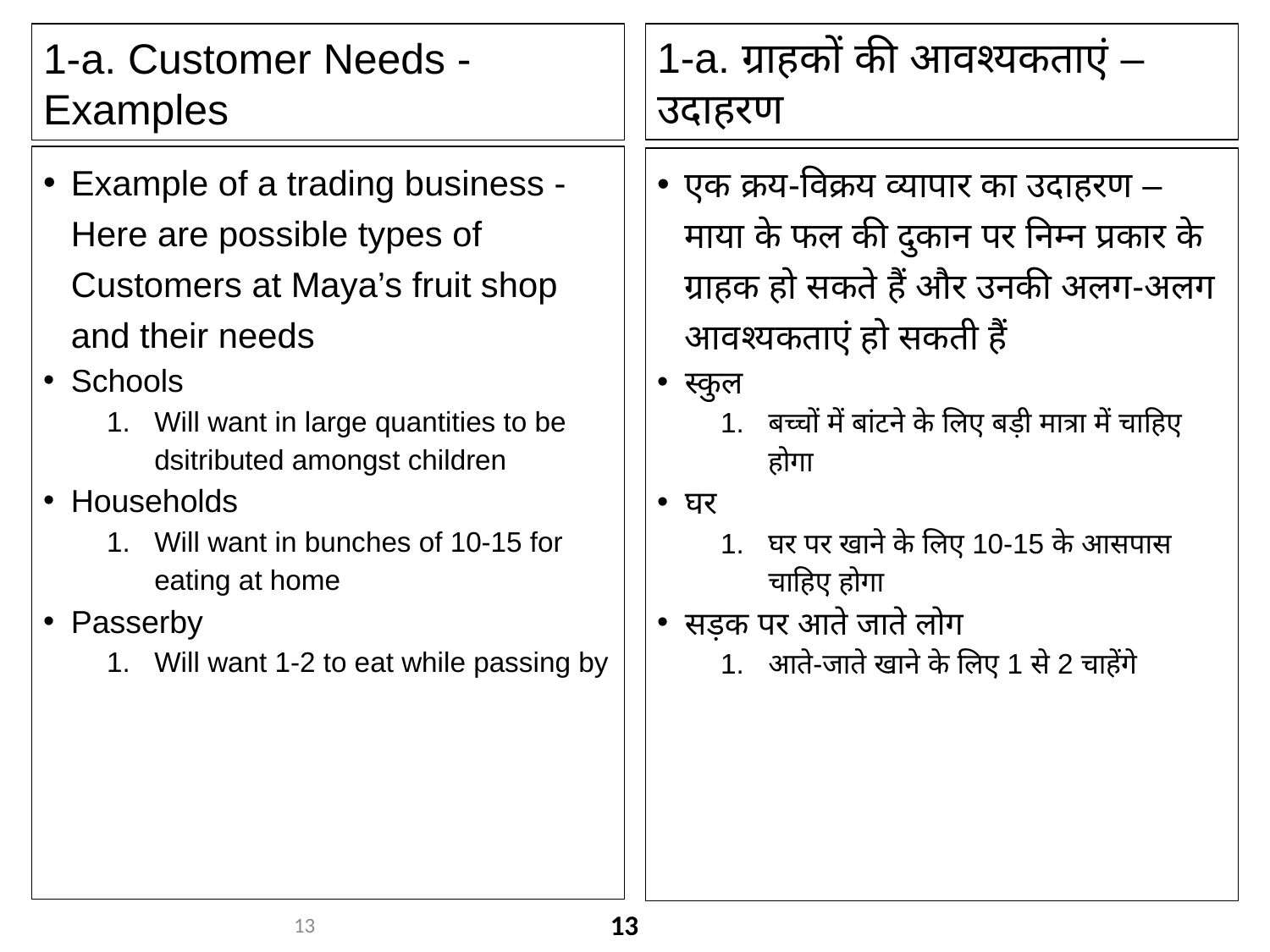

1-a. ग्राहकों की आवश्यकताएं – उदाहरण
1-a. Customer Needs - Examples
Example of a trading business - Here are possible types of Customers at Maya’s fruit shop and their needs
Schools
Will want in large quantities to be dsitributed amongst children
Households
Will want in bunches of 10-15 for eating at home
Passerby
Will want 1-2 to eat while passing by

एक क्रय-विक्रय व्यापार का उदाहरण – माया के फल की दुकान पर निम्न प्रकार के ग्राहक हो सकते हैं और उनकी अलग-अलग आवश्यकताएं हो सकती हैं
स्कुल
बच्चों में बांटने के लिए बड़ी मात्रा में चाहिए होगा
घर
घर पर खाने के लिए 10-15 के आसपास चाहिए होगा
सड़क पर आते जाते लोग
आते-जाते खाने के लिए 1 से 2 चाहेंगे

13
13